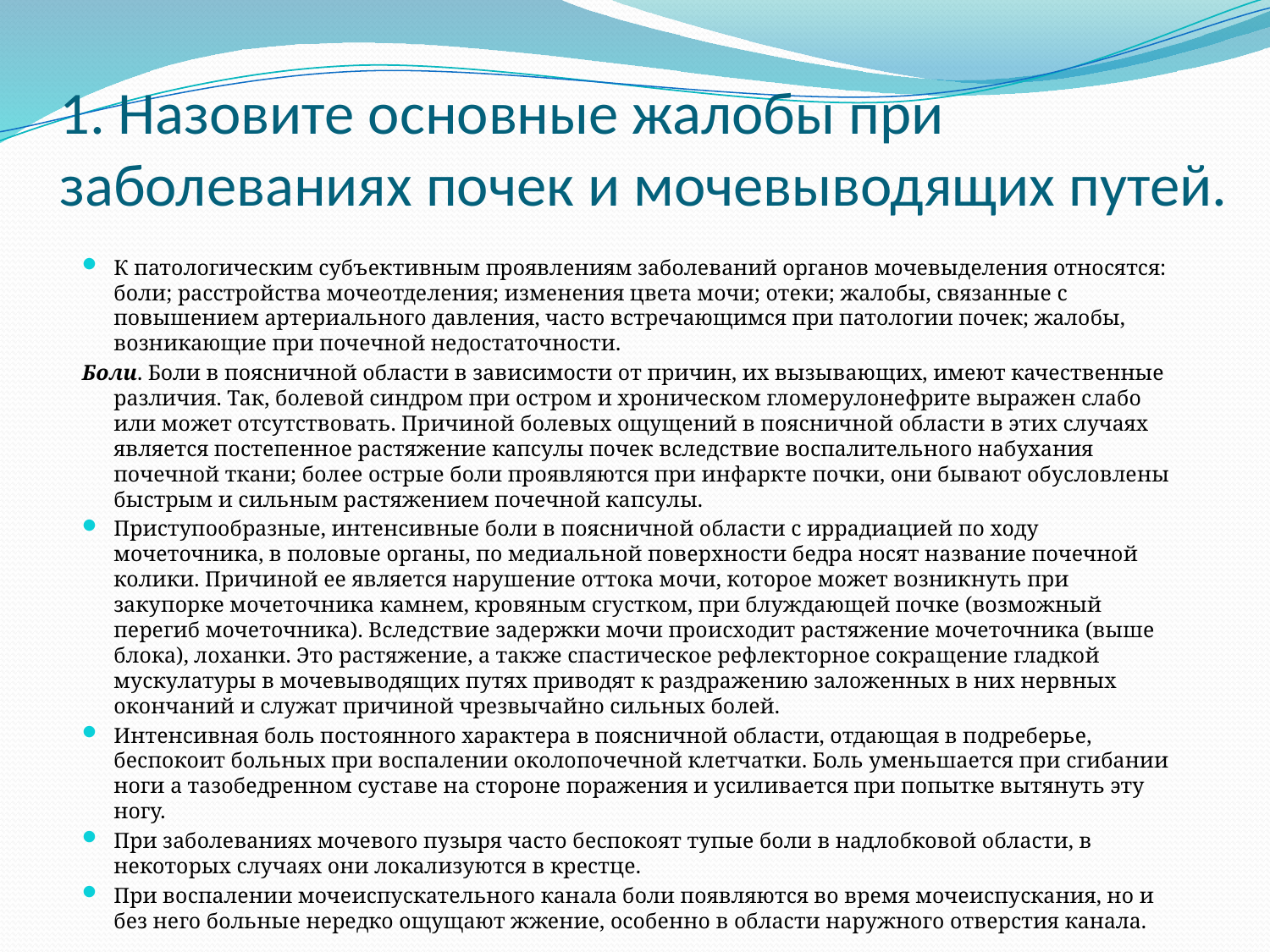

# 1. Назовите основные жалобы при заболеваниях почек и мочевыводящих путей.
К патологическим субъективным проявлениям заболеваний органов мочевыделения относятся: боли; расстройства мочеотделения; изменения цвета мочи; отеки; жалобы, связанные с повышением артериального давления, часто встречающимся при патологии почек; жалобы, возникающие при почечной недостаточности.
Боли. Боли в поясничной области в зависимости от причин, их вызывающих, имеют качественные различия. Так, болевой синдром при остром и хроническом гломерулонефрите выражен слабо или может отсутствовать. Причиной болевых ощущений в поясничной области в этих случаях является постепенное растяжение капсулы почек вследствие воспалительного набухания почечной ткани; более острые боли проявляются при инфаркте почки, они бывают обусловлены быстрым и сильным растяжением почечной капсулы.
Приступообразные, интенсивные боли в поясничной области с иррадиацией по ходу мочеточника, в половые органы, по медиальной поверхности бедра носят название почечной колики. Причиной ее является нарушение оттока мочи, которое может возникнуть при закупорке мочеточника камнем, кровяным сгустком, при блуждающей почке (возможный перегиб мочеточника). Вследствие задержки мочи происходит растяжение мочеточника (выше блока), лоханки. Это растяжение, а также спастическое рефлекторное сокращение гладкой мускулатуры в мочевыводящих путях приводят к раздражению заложенных в них нервных окончаний и служат причиной чрезвычайно сильных болей.
Интенсивная боль постоянного характера в поясничной области, отдающая в подреберье, беспокоит больных при воспалении околопочечной клетчатки. Боль уменьшается при сгибании ноги а тазобедренном суставе на стороне поражения и усиливается при попытке вытянуть эту ногу.
При заболеваниях мочевого пузыря часто беспокоят тупые боли в надлобковой области, в некоторых случаях они локализуются в крестце.
При воспалении мочеиспускательного канала боли появляются во время мочеиспускания, но и без него больные нередко ощущают жжение, особенно в области наружного отверстия канала.